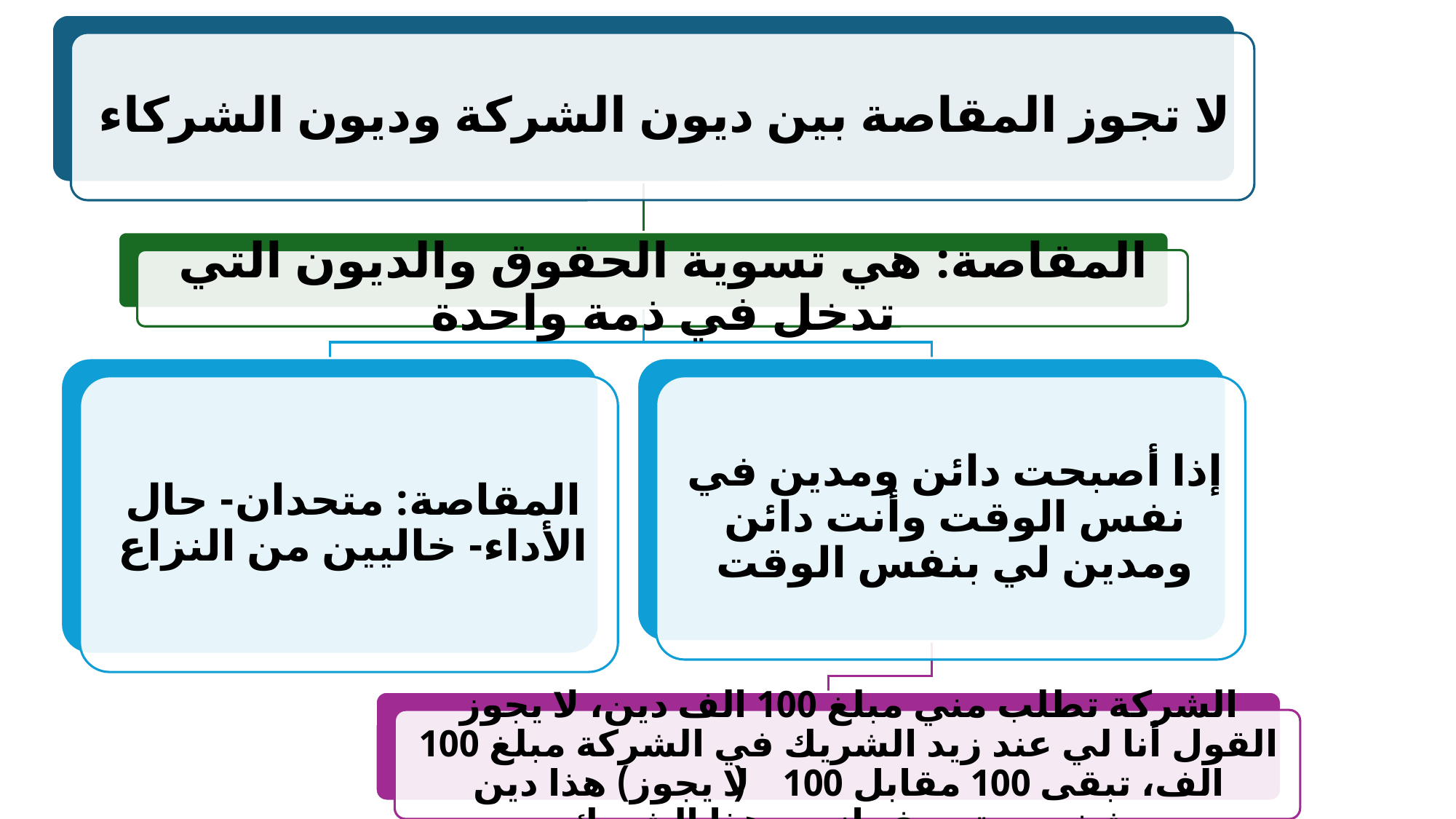

لا تجوز المقاصة بين ديون الشركة وديون الشركاء
المقاصة: هي تسوية الحقوق والديون التي تدخل في ذمة واحدة
المقاصة: متحدان- حال الأداء- خاليين من النزاع
إذا أصبحت دائن ومدين في نفس الوقت وأنت دائن ومدين لي بنفس الوقت
الشركة تطلب مني مبلغ 100 الف دين، لا يجوز القول أنا لي عند زيد الشريك في الشركة مبلغ 100 الف، تبقى 100 مقابل 100 ( لا يجوز) هذا دين شخصي تصرف انت وهذا الشريك